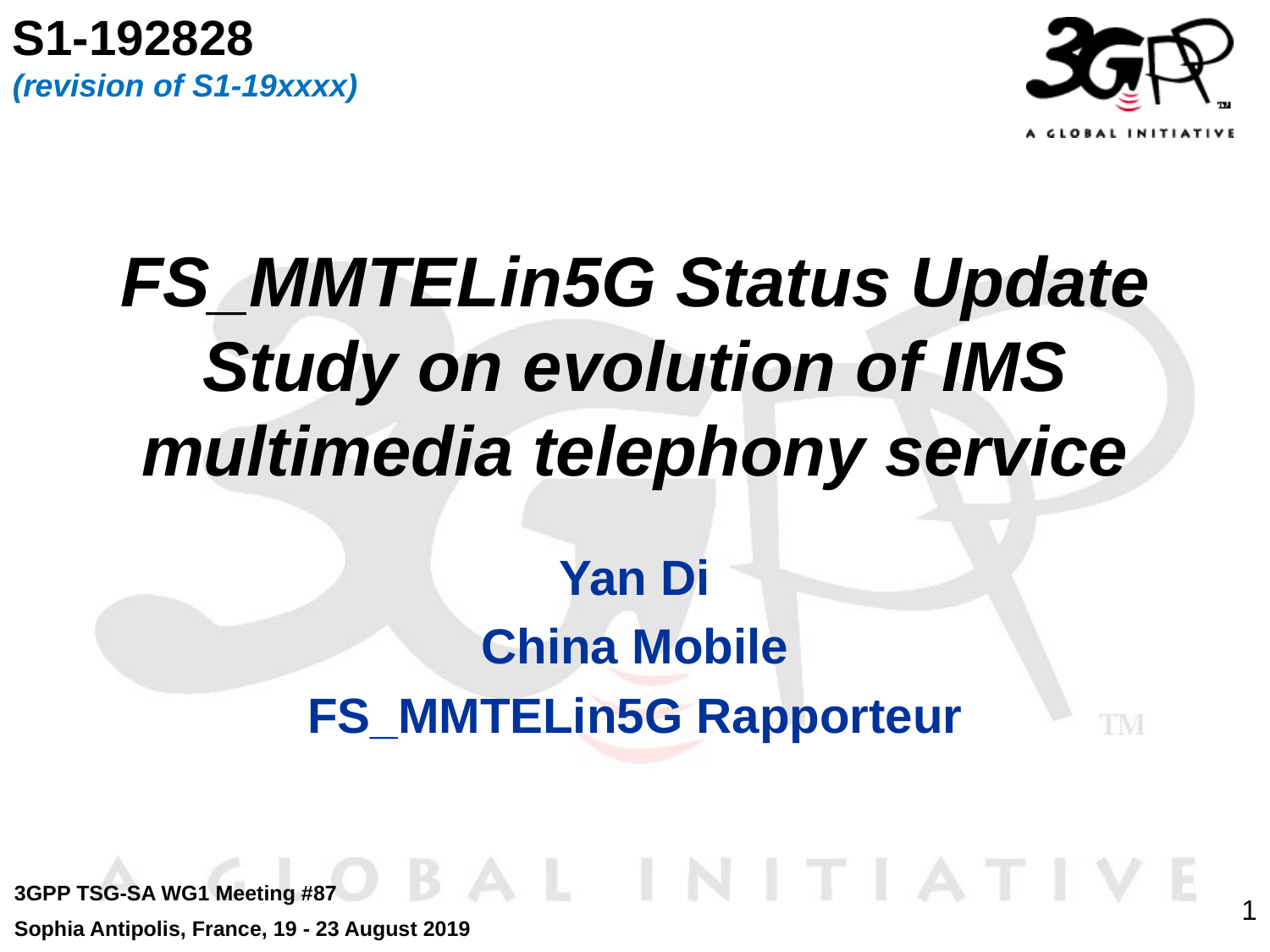

S1-192828
(revision of S1-19xxxx)
# FS_MMTELin5G Status Update Study on evolution of IMS multimedia telephony service
Yan Di
China Mobile
FS_MMTELin5G Rapporteur
3GPP TSG-SA WG1 Meeting #87
Sophia Antipolis, France, 19 - 23 August 2019
1